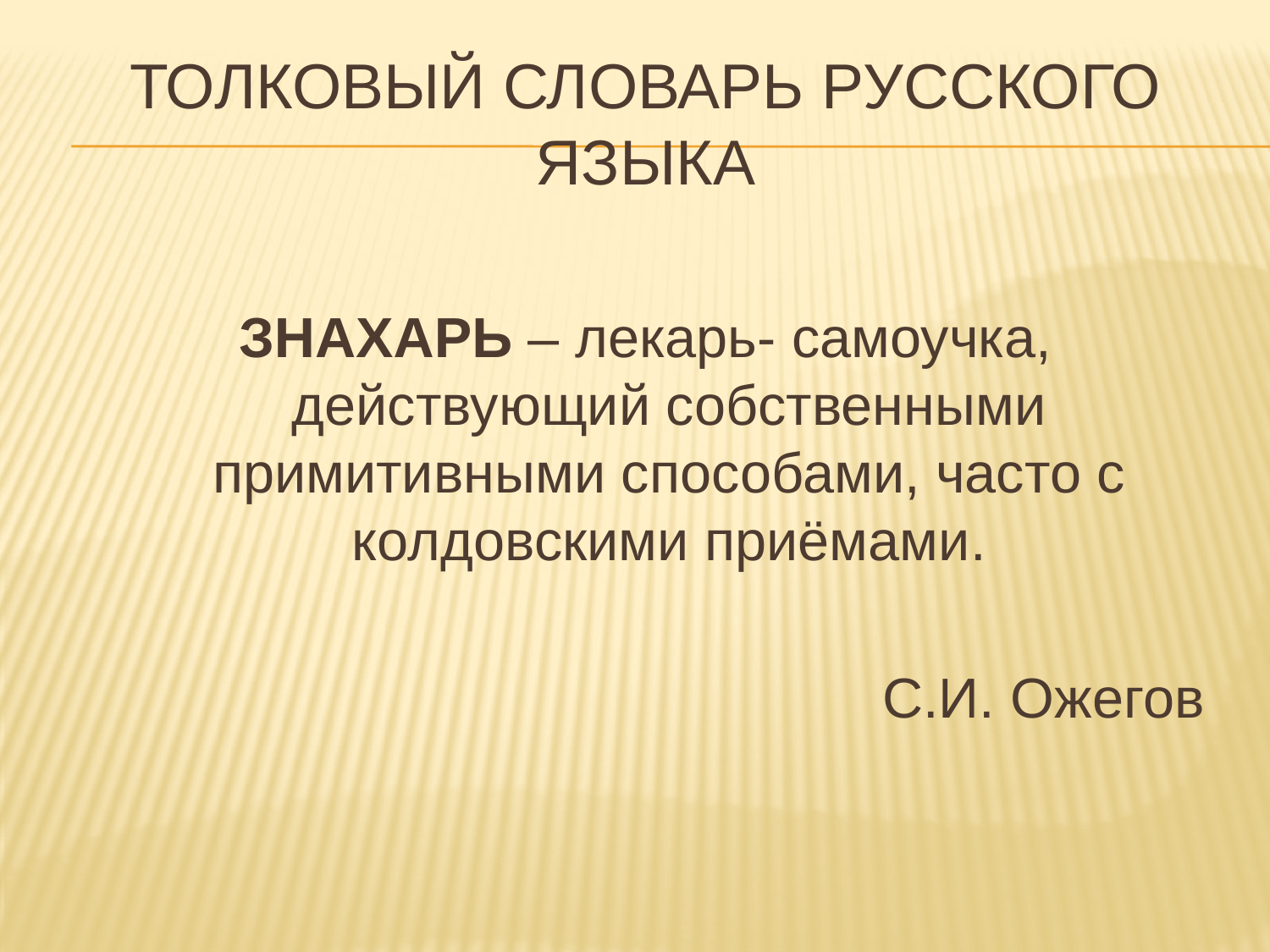

# Толковый словарь русского языка

ЗНАХАРЬ – лекарь- самоучка, действующий собственными примитивными способами, часто с колдовскими приёмами.

С.И. Ожегов